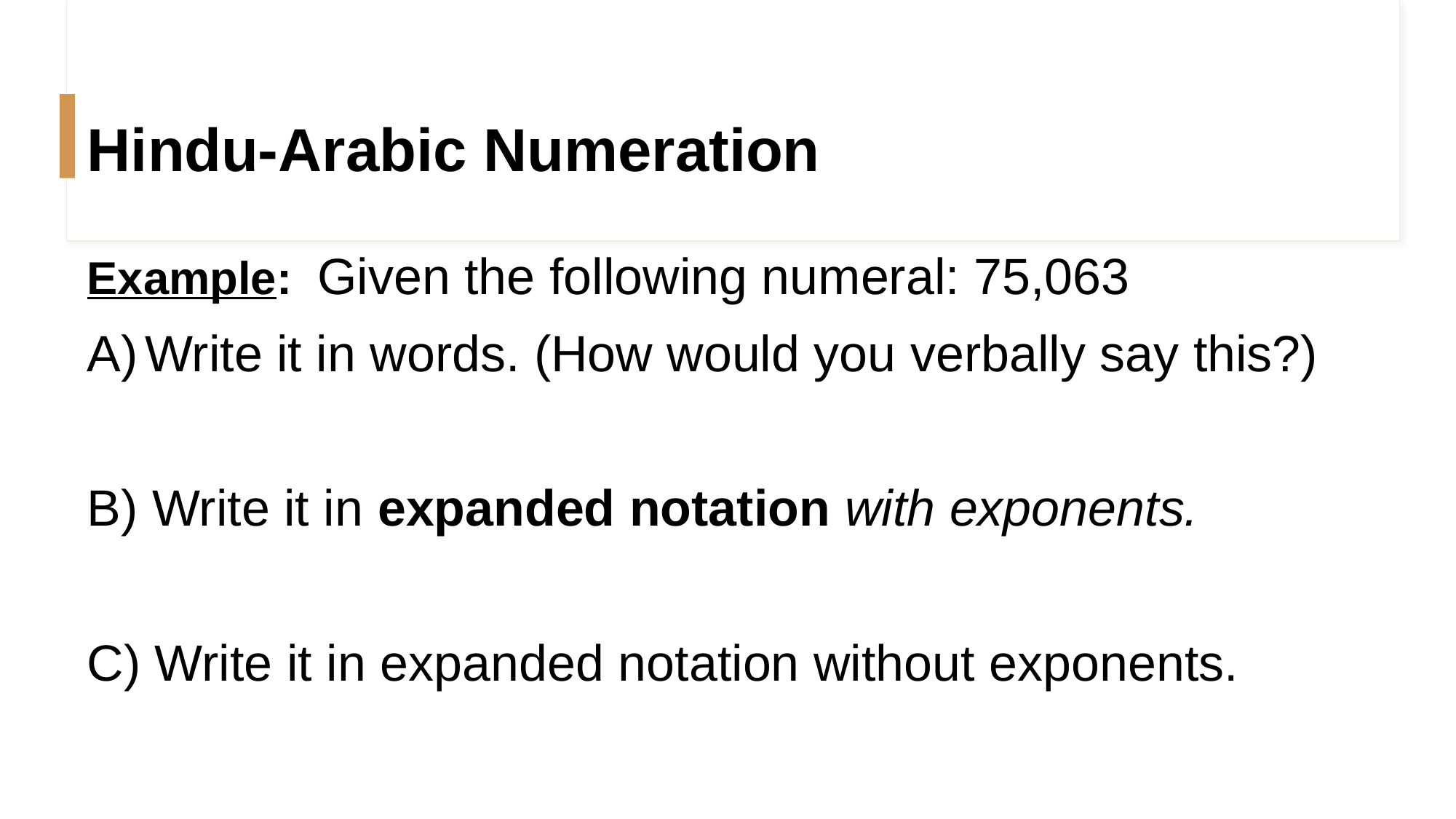

# Hindu-Arabic Numeration
Example:  Given the following numeral: 75,063
Write it in words. (How would you verbally say this?)

B) Write it in expanded notation with exponents.

C) Write it in expanded notation without exponents.